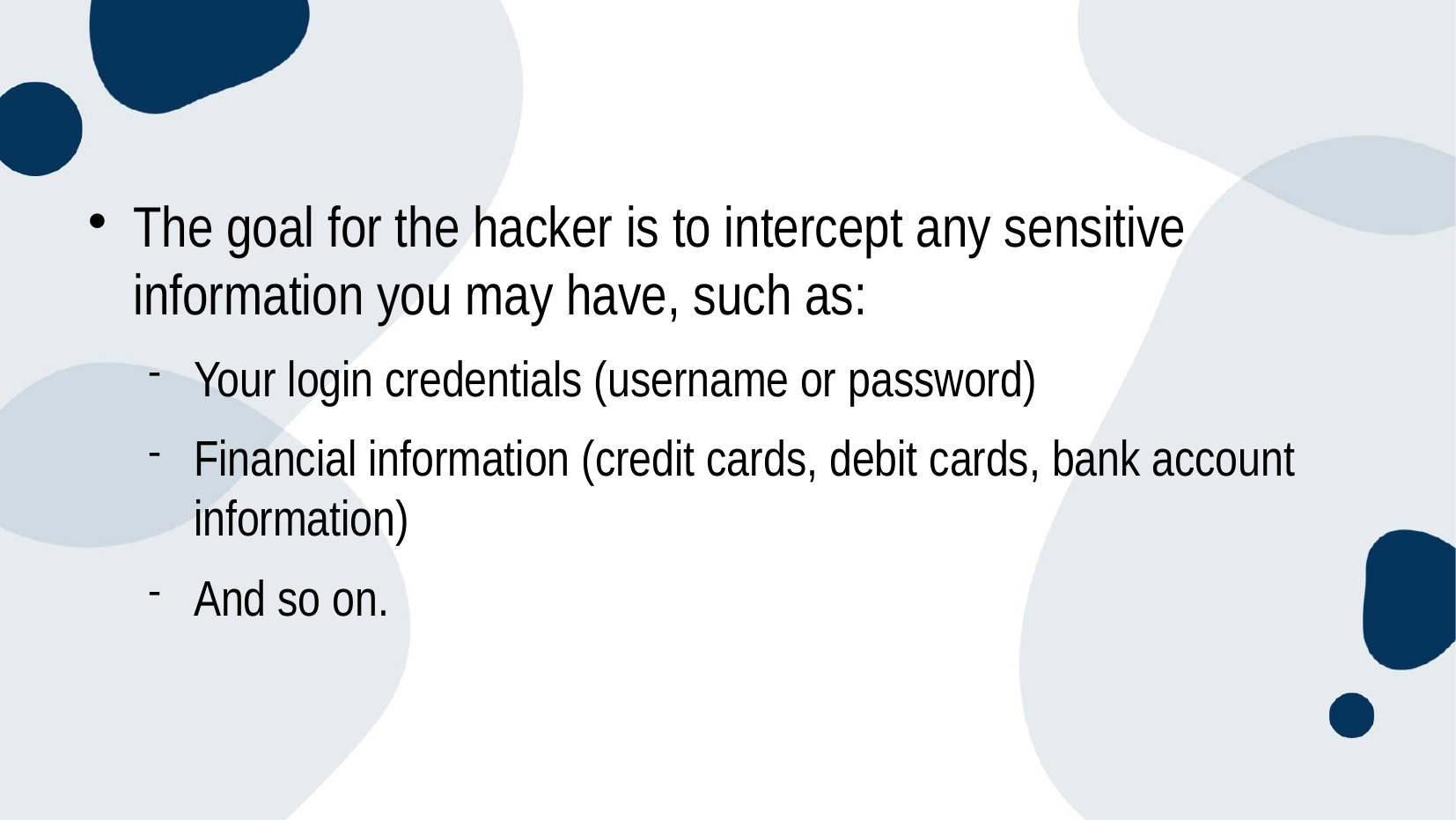

#
The goal for the hacker is to intercept any sensitive information you may have, such as:
Your login credentials (username or password)
Financial information (credit cards, debit cards, bank account information)
And so on.